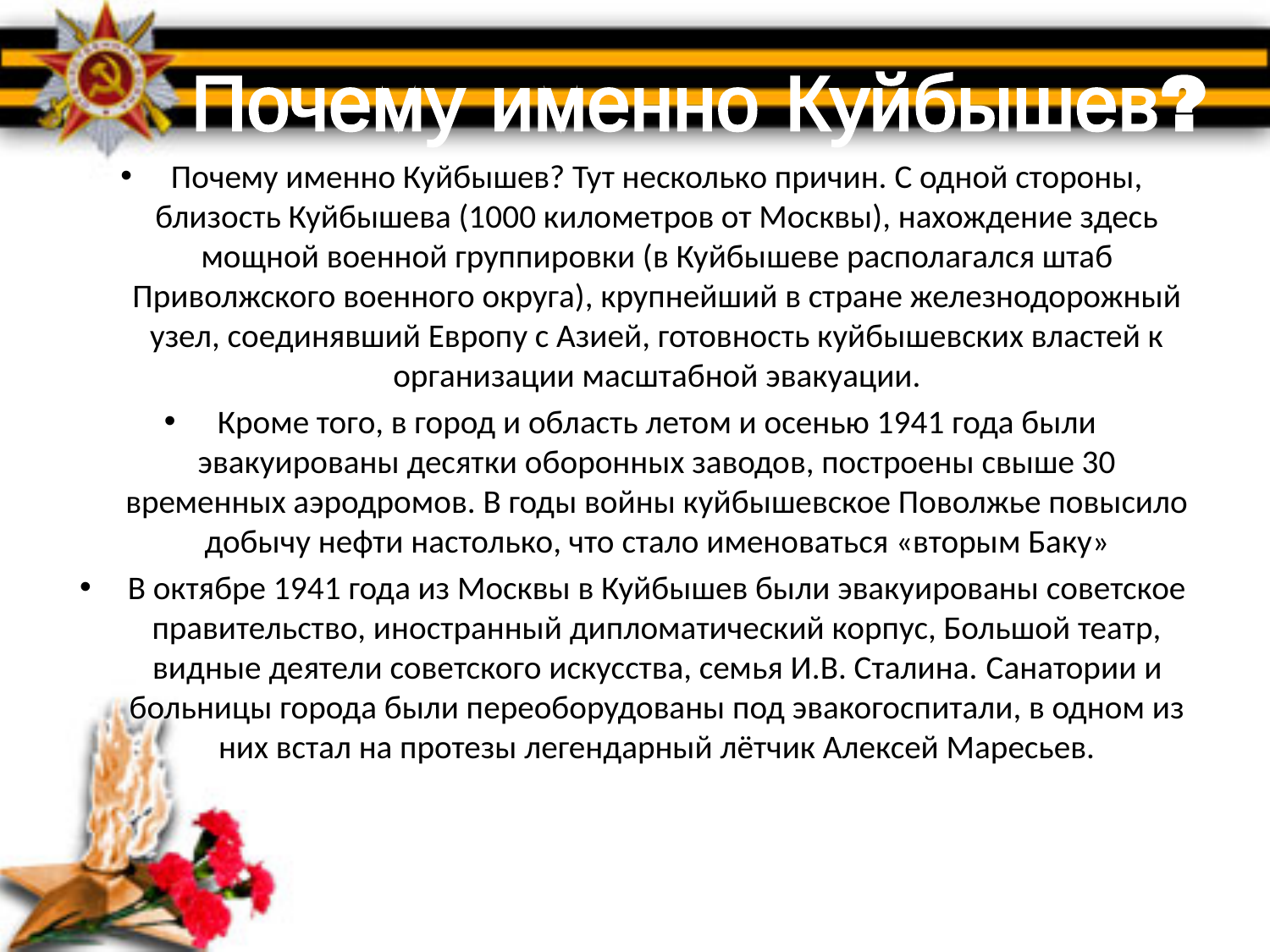

# Почему именно Куйбышев?
Почему именно Куйбышев? Тут несколько причин. С одной стороны, близость Куйбышева (1000 километров от Москвы), нахождение здесь мощной военной группировки (в Куйбышеве располагался штаб Приволжского военного округа), крупнейший в стране железнодорожный узел, соединявший Европу с Азией, готовность куйбышевских властей к организации масштабной эвакуации.
Кроме того, в город и область летом и осенью 1941 года были эвакуированы десятки оборонных заводов, построены свыше 30 временных аэродромов. В годы войны куйбышевское Поволжье повысило добычу нефти настолько, что стало именоваться «вторым Баку»
В октябре 1941 года из Москвы в Куйбышев были эвакуированы советское правительство, иностранный дипломатический корпус, Большой театр, видные деятели советского искусства, семья И.В. Сталина. Санатории и больницы города были переоборудованы под эвакогоспитали, в одном из них встал на протезы легендарный лётчик Алексей Маресьев.